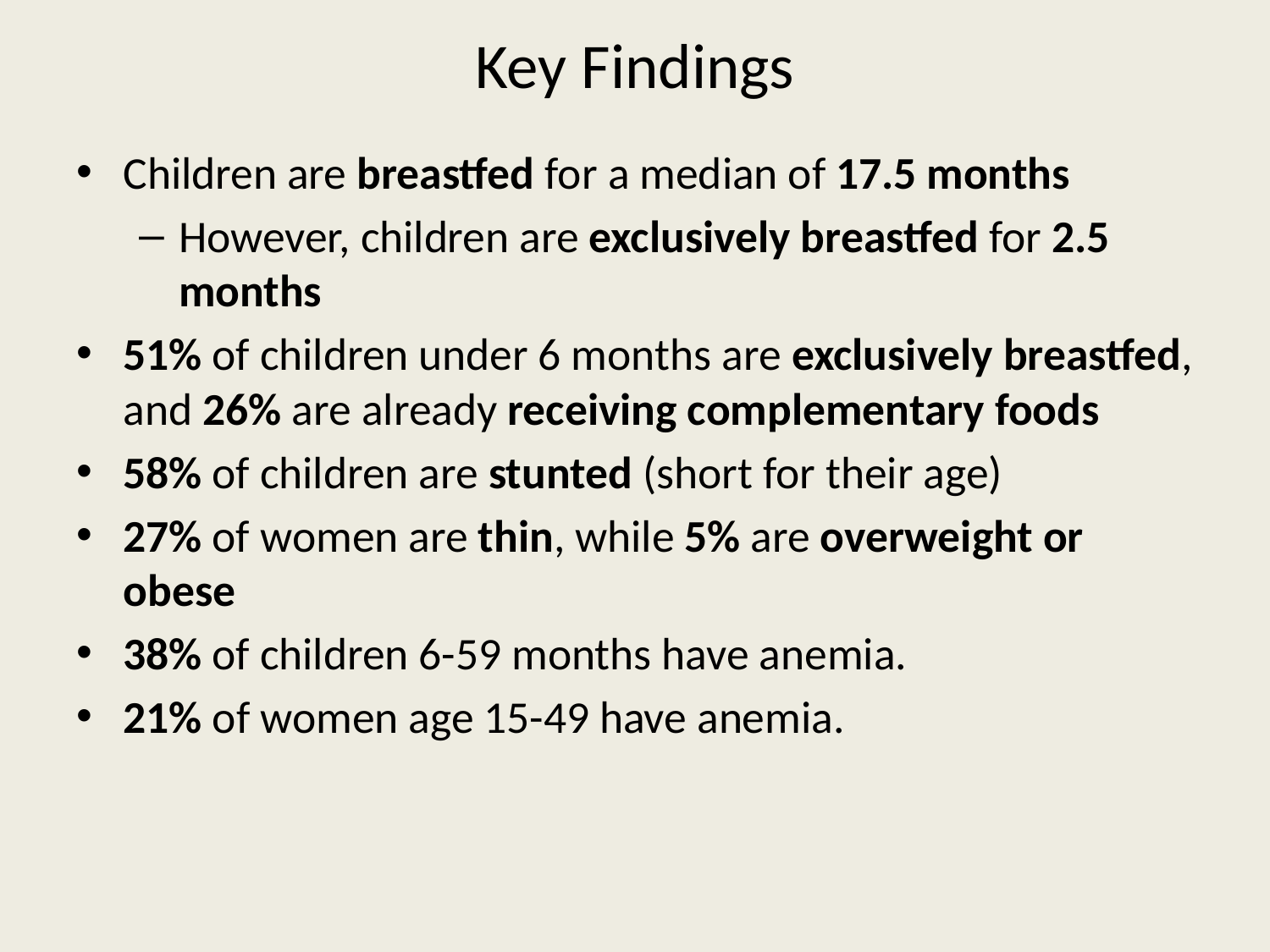

# Key Findings
Children are breastfed for a median of 17.5 months
However, children are exclusively breastfed for 2.5 months
51% of children under 6 months are exclusively breastfed, and 26% are already receiving complementary foods
58% of children are stunted (short for their age)
27% of women are thin, while 5% are overweight or obese
38% of children 6-59 months have anemia.
21% of women age 15-49 have anemia.